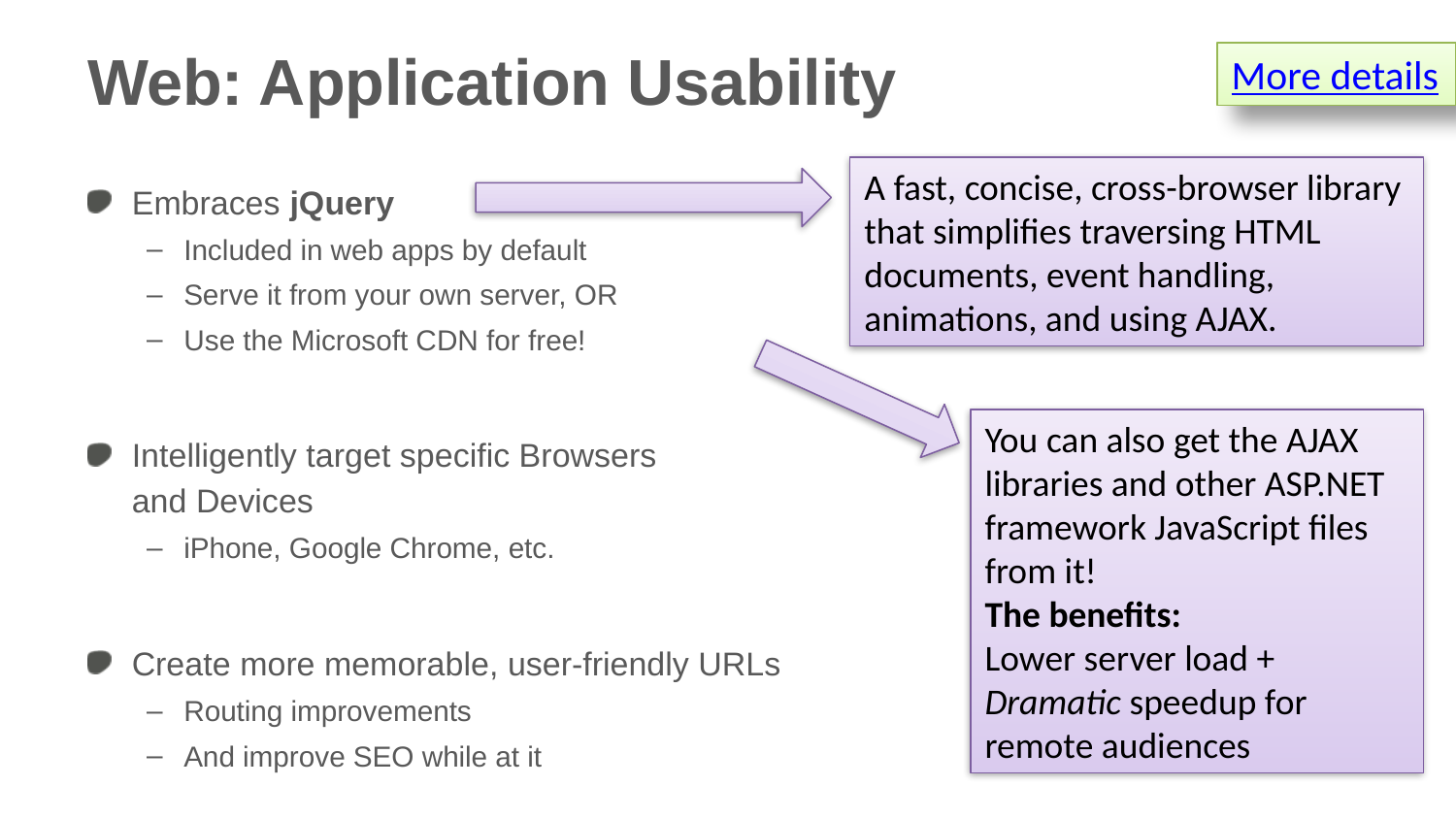

# Web: Application Usability
More details
A fast, concise, cross-browser library that simplifies traversing HTML documents, event handling, animations, and using AJAX.

Embraces jQuery
Included in web apps by default
Serve it from your own server, OR
Use the Microsoft CDN for free!

Intelligently target specific Browsers
and Devices
iPhone, Google Chrome, etc.

Create more memorable, user-friendly URLs
Routing improvements
And improve SEO while at it

You can also get the AJAX libraries and other ASP.NET framework JavaScript files from it!
The benefits:
Lower server load +
Dramatic speedup for remote audiences